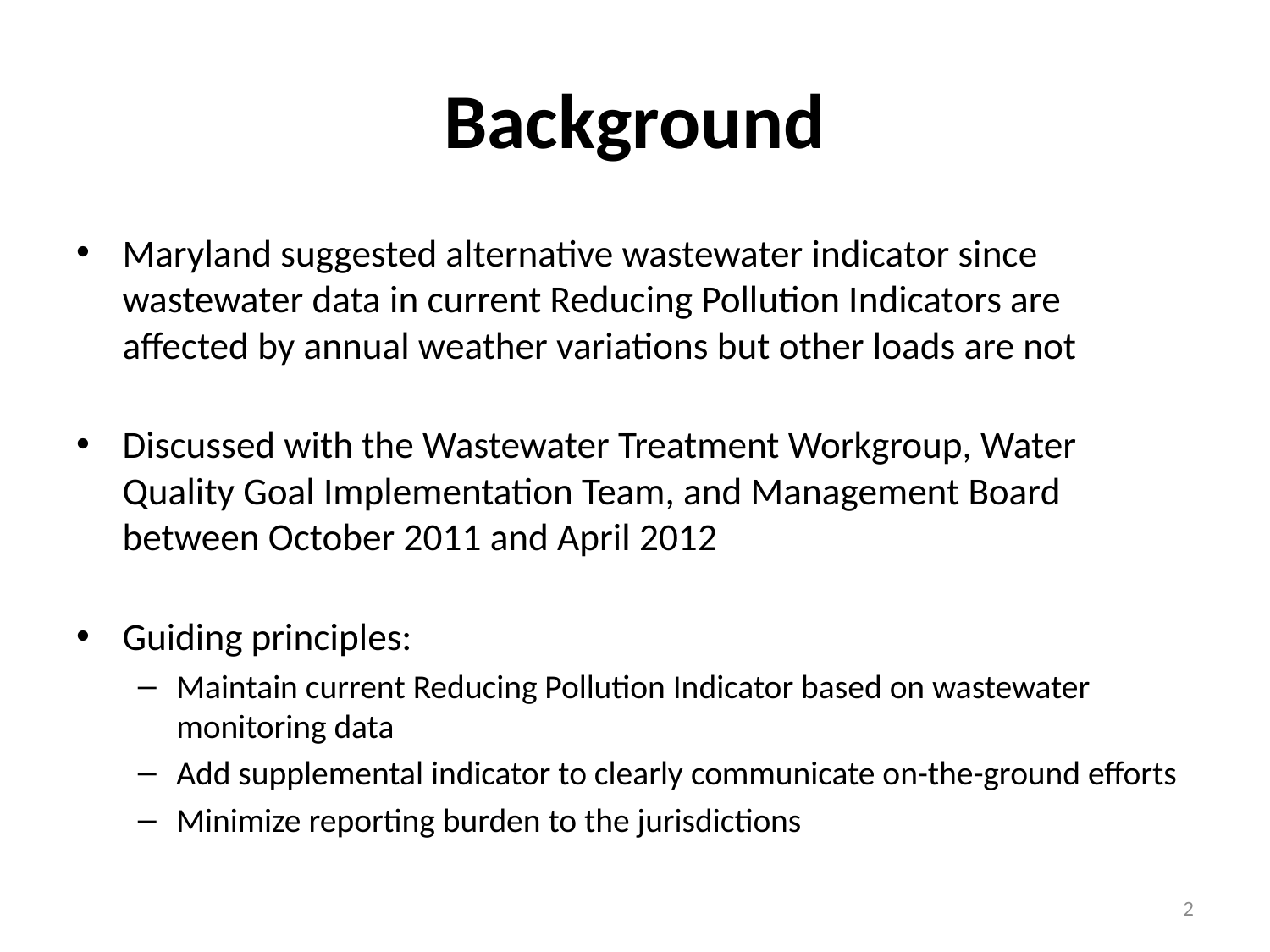

# Background
Maryland suggested alternative wastewater indicator since wastewater data in current Reducing Pollution Indicators are affected by annual weather variations but other loads are not
Discussed with the Wastewater Treatment Workgroup, Water Quality Goal Implementation Team, and Management Board between October 2011 and April 2012
Guiding principles:
Maintain current Reducing Pollution Indicator based on wastewater monitoring data
Add supplemental indicator to clearly communicate on-the-ground efforts
Minimize reporting burden to the jurisdictions
2